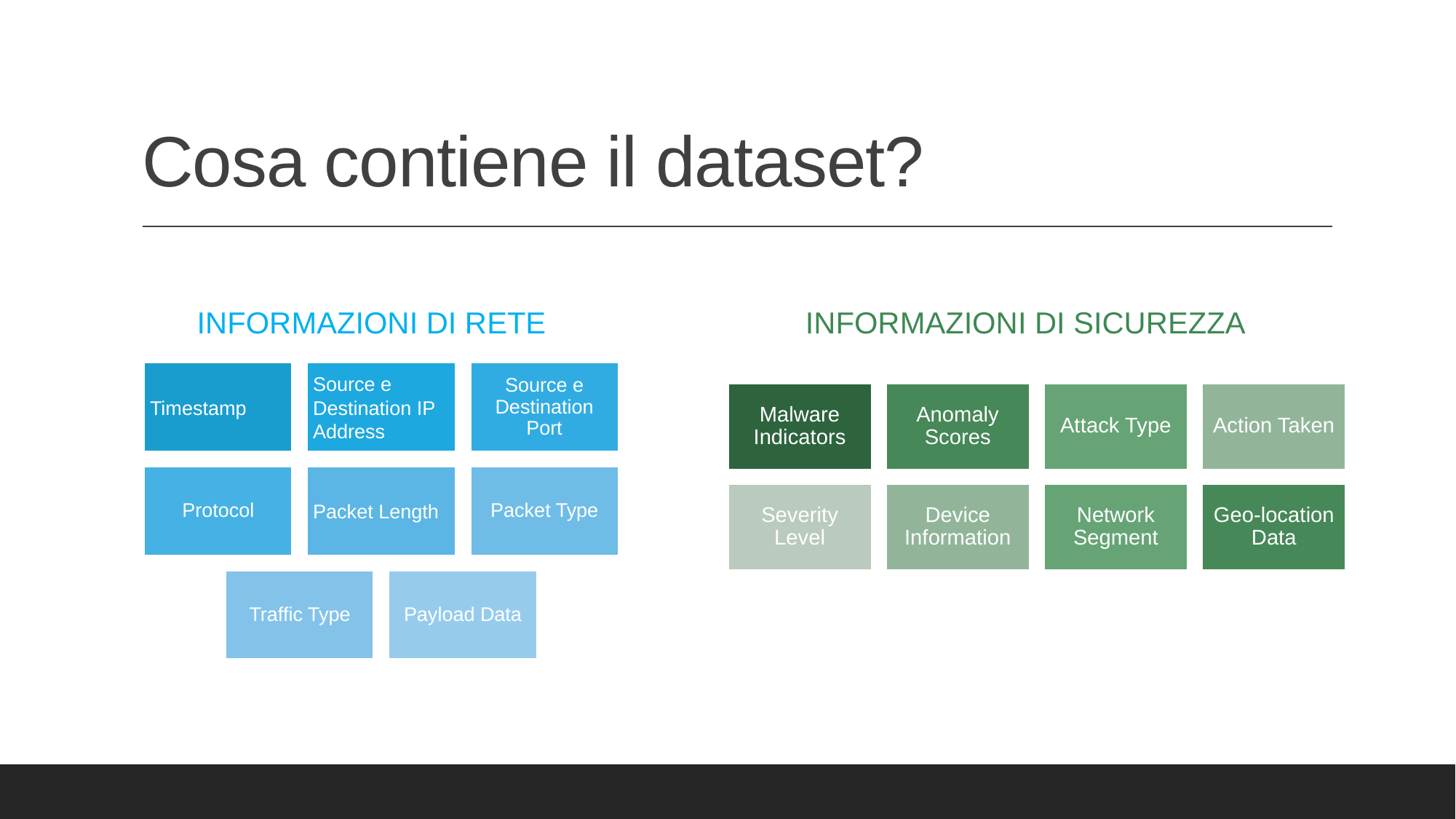

# Cosa contiene il dataset?

INFORMAZIONI DI RETE
INFORMAZIONI DI SICUREZZA
Malware Indicators
Anomaly Scores
Attack Type
Action Taken
Severity Level
Device Information
Network Segment
Geo-location Data
Timestamp
Source e Destination IP Address
Source e Destination Port
Protocol
Packet Length
Packet Type
Traffic Type
Payload Data